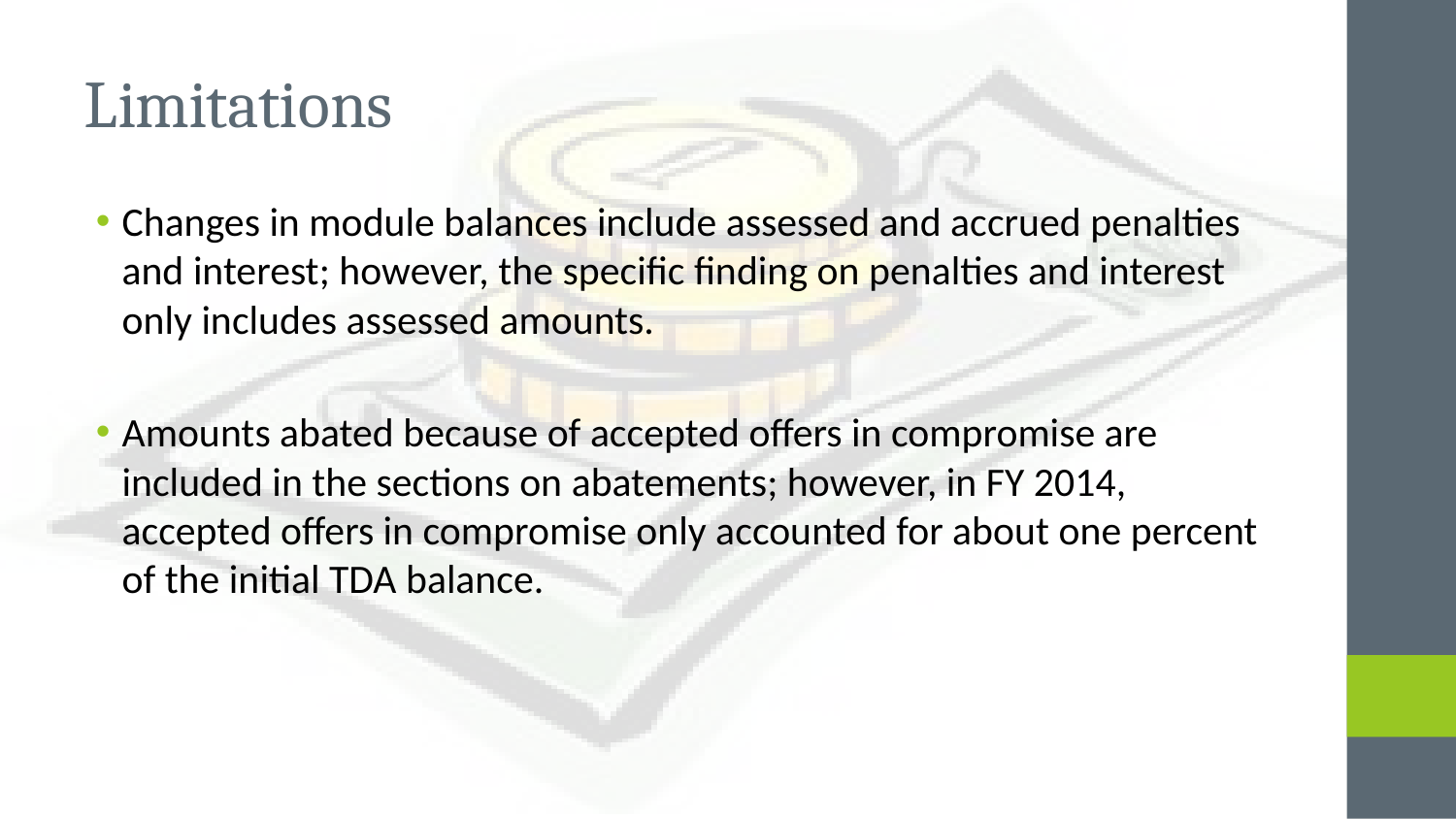

# Limitations
Changes in module balances include assessed and accrued penalties and interest; however, the specific finding on penalties and interest only includes assessed amounts.

Amounts abated because of accepted offers in compromise are included in the sections on abatements; however, in FY 2014, accepted offers in compromise only accounted for about one percent of the initial TDA balance.